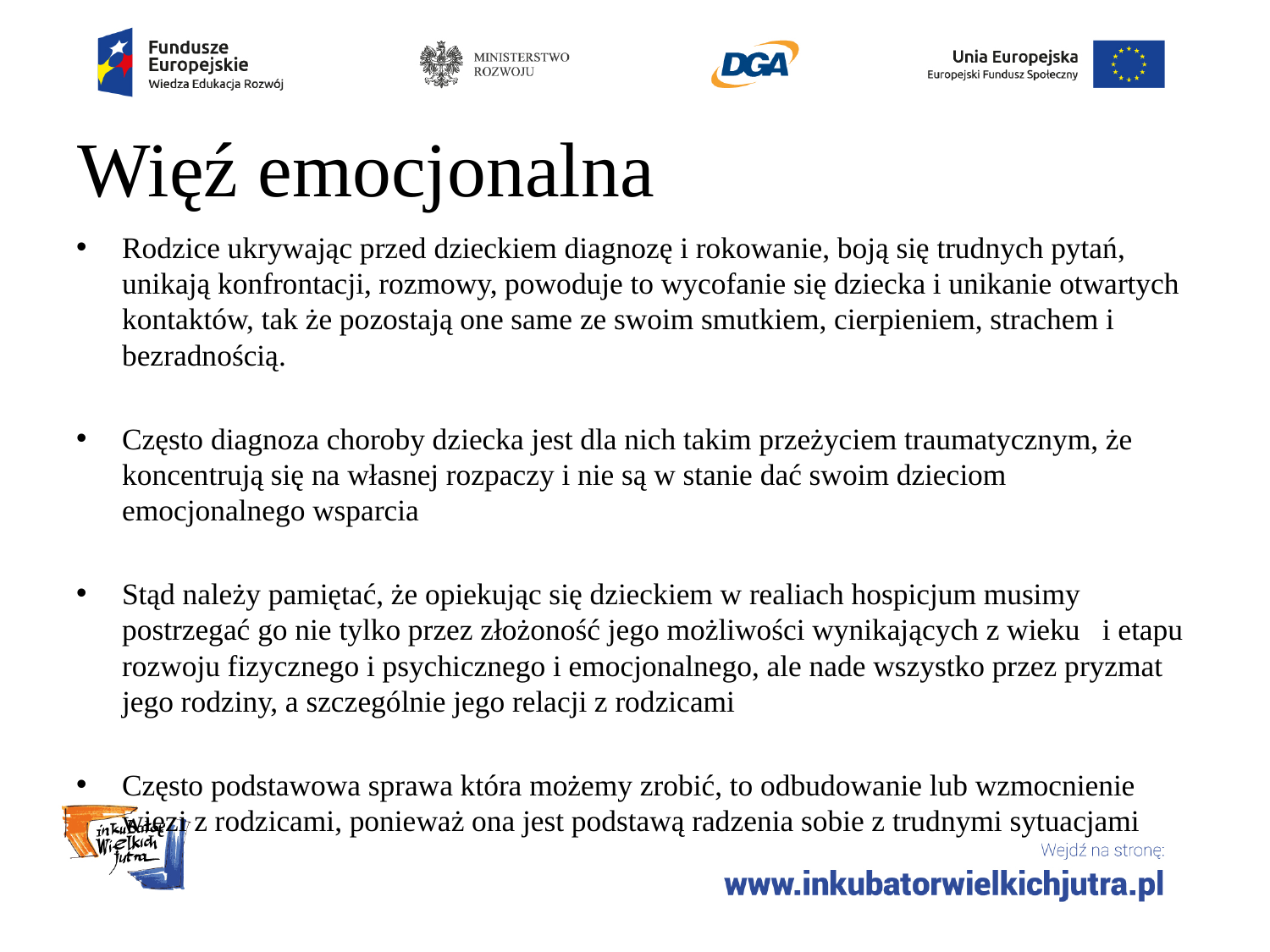

# Więź emocjonalna
Rodzice ukrywając przed dzieckiem diagnozę i rokowanie, boją się trudnych pytań, unikają konfrontacji, rozmowy, powoduje to wycofanie się dziecka i unikanie otwartych kontaktów, tak że pozostają one same ze swoim smutkiem, cierpieniem, strachem i bezradnością.

Często diagnoza choroby dziecka jest dla nich takim przeżyciem traumatycznym, że koncentrują się na własnej rozpaczy i nie są w stanie dać swoim dzieciom emocjonalnego wsparcia

Stąd należy pamiętać, że opiekując się dzieckiem w realiach hospicjum musimy postrzegać go nie tylko przez złożoność jego możliwości wynikających z wieku   i etapu rozwoju fizycznego i psychicznego i emocjonalnego, ale nade wszystko przez pryzmat jego rodziny, a szczególnie jego relacji z rodzicami

Często podstawowa sprawa która możemy zrobić, to odbudowanie lub wzmocnienie więzi z rodzicami, ponieważ ona jest podstawą radzenia sobie z trudnymi sytuacjami